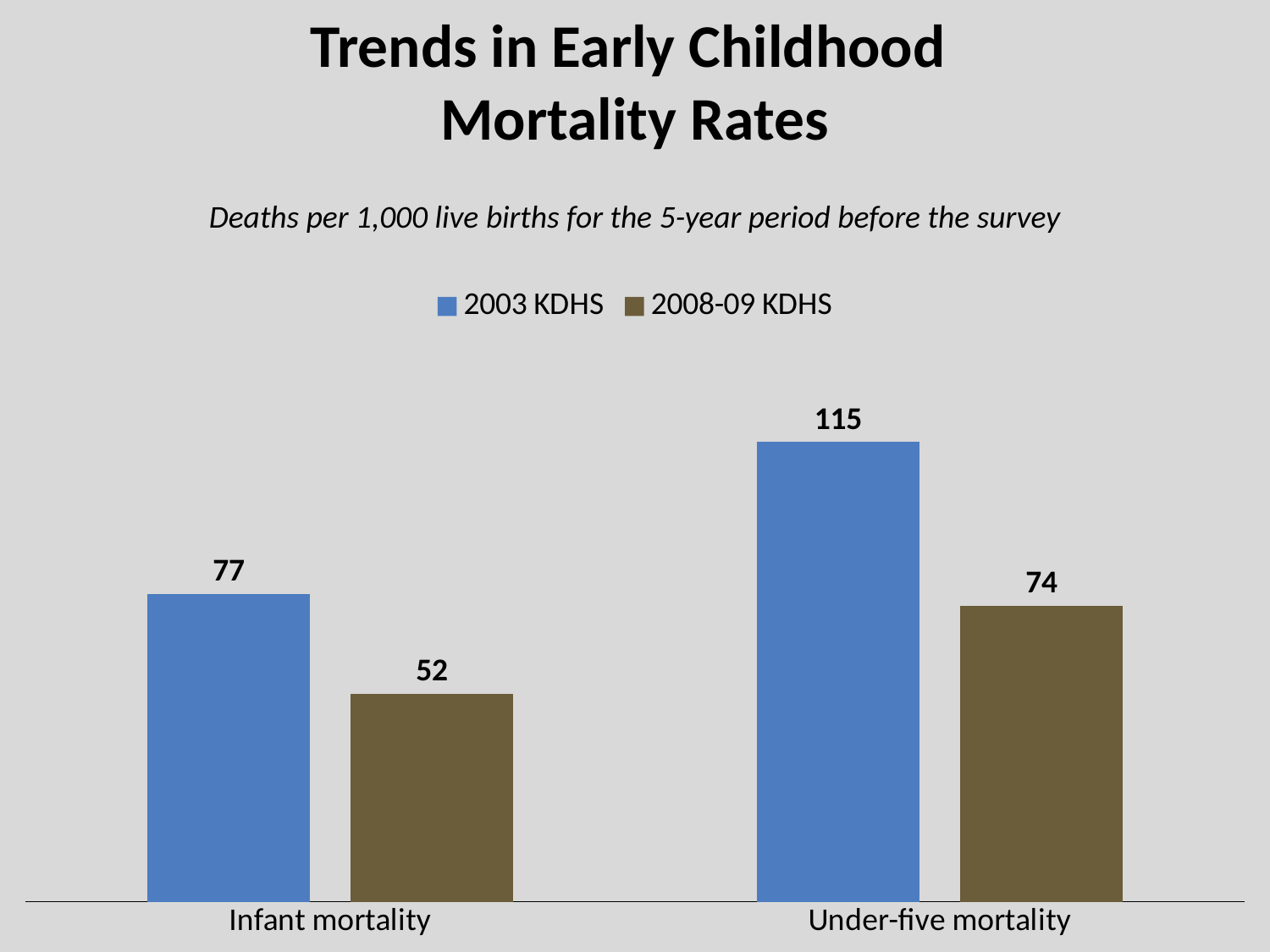

# Trends in Early Childhood Mortality Rates
Deaths per 1,000 live births for the 5-year period before the survey

### Chart

| Category | 2003 KDHS | 2008-09 KDHS |
|---|---|---|
| Infant mortality | 77.0 | 52.0 |
| Under-five mortality | 115.0 | 74.0 |